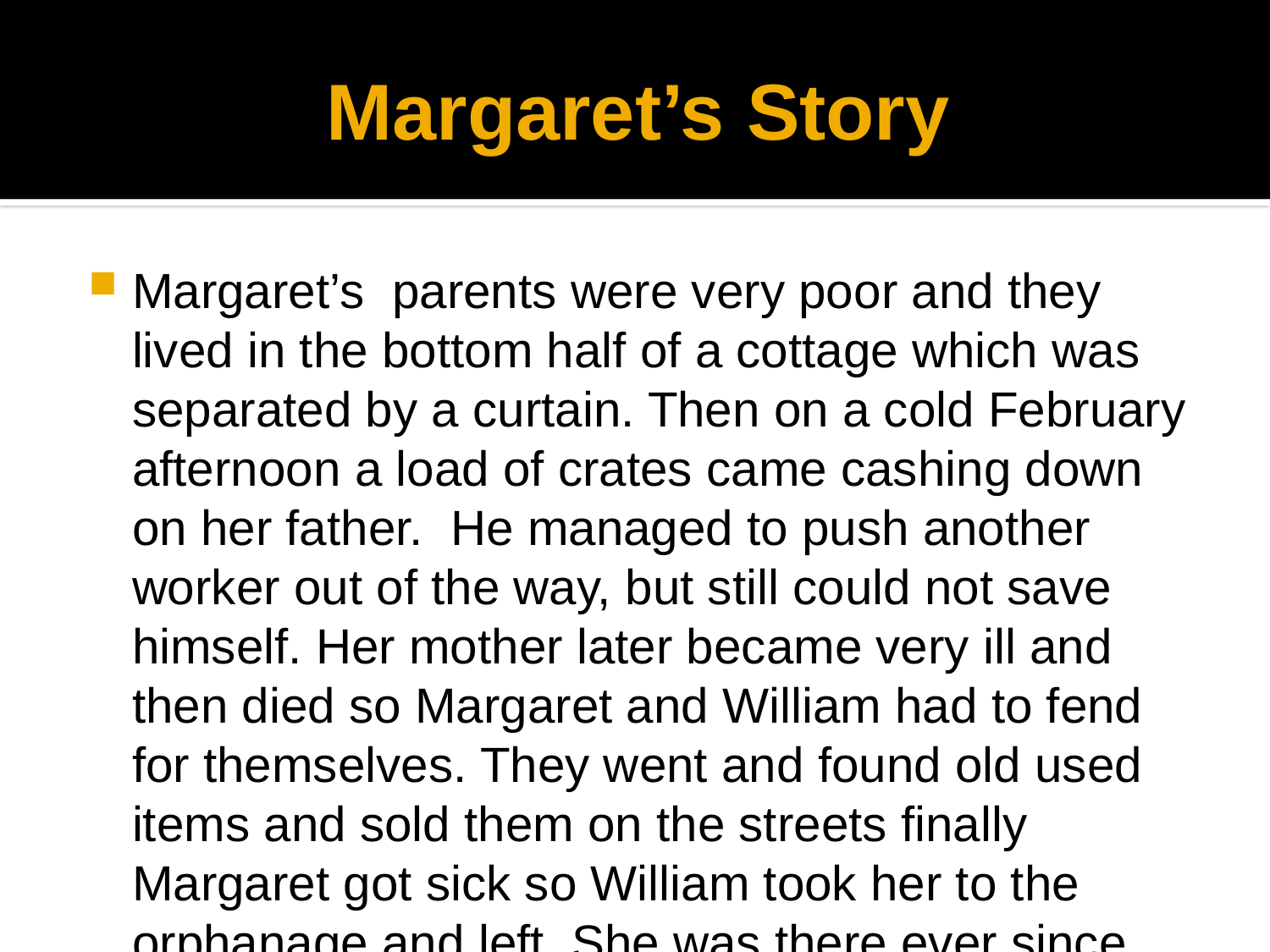

# Margaret’s Story
Margaret’s  parents were very poor and they lived in the bottom half of a cottage which was separated by a curtain. Then on a cold February afternoon a load of crates came cashing down on her father.  He managed to push another worker out of the way, but still could not save himself. Her mother later became very ill and then died so Margaret and William had to fend for themselves. They went and found old used items and sold them on the streets finally Margaret got sick so William took her to the orphanage and left. She was there ever since.